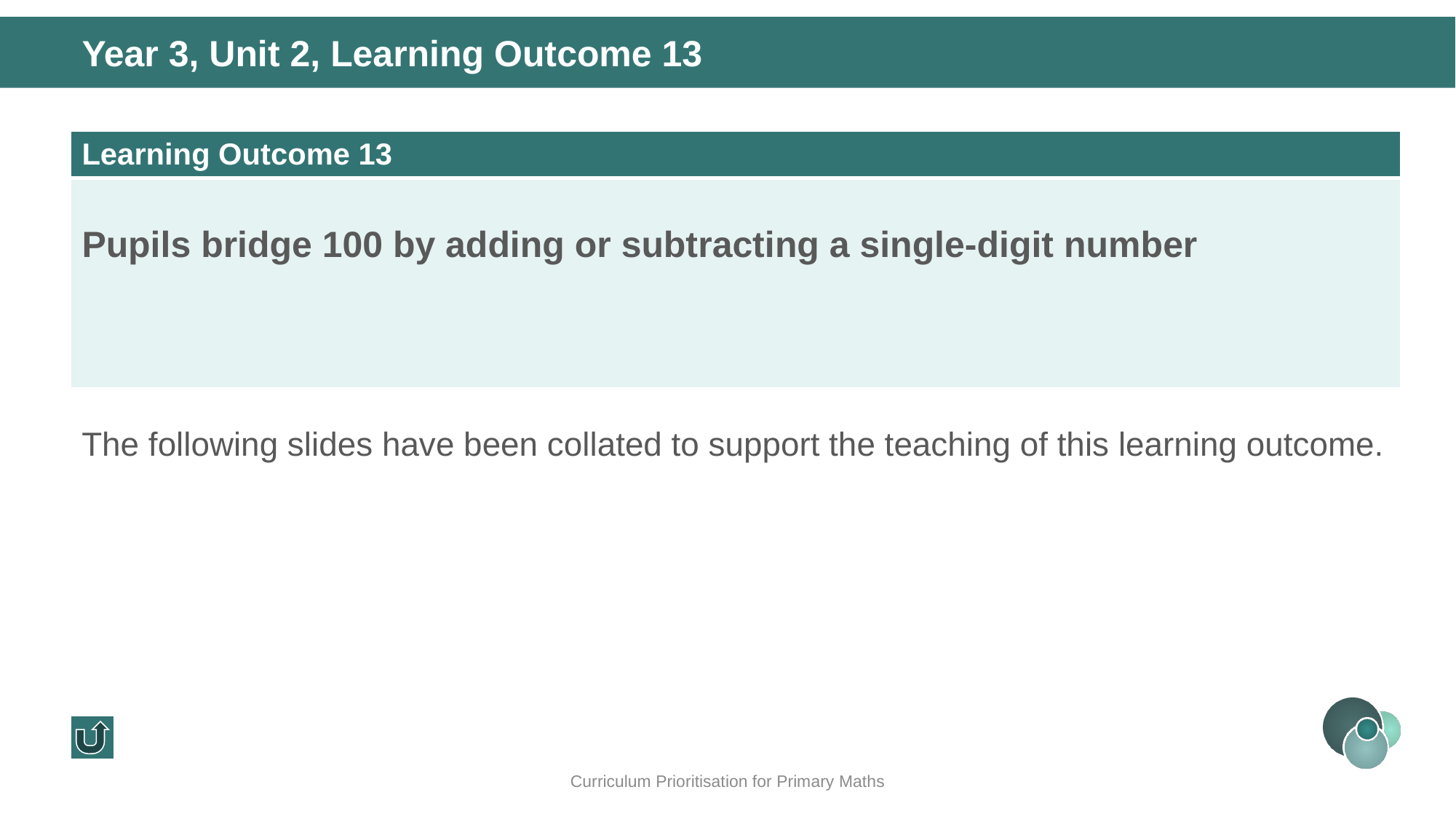

Year 3, Unit 2, Learning Outcome 13
| Learning Outcome 13 |
| --- |
| Pupils bridge 100 by adding or subtracting a single-digit number |
The following slides have been collated to support the teaching of this learning outcome.

Curriculum Prioritisation for Primary Maths